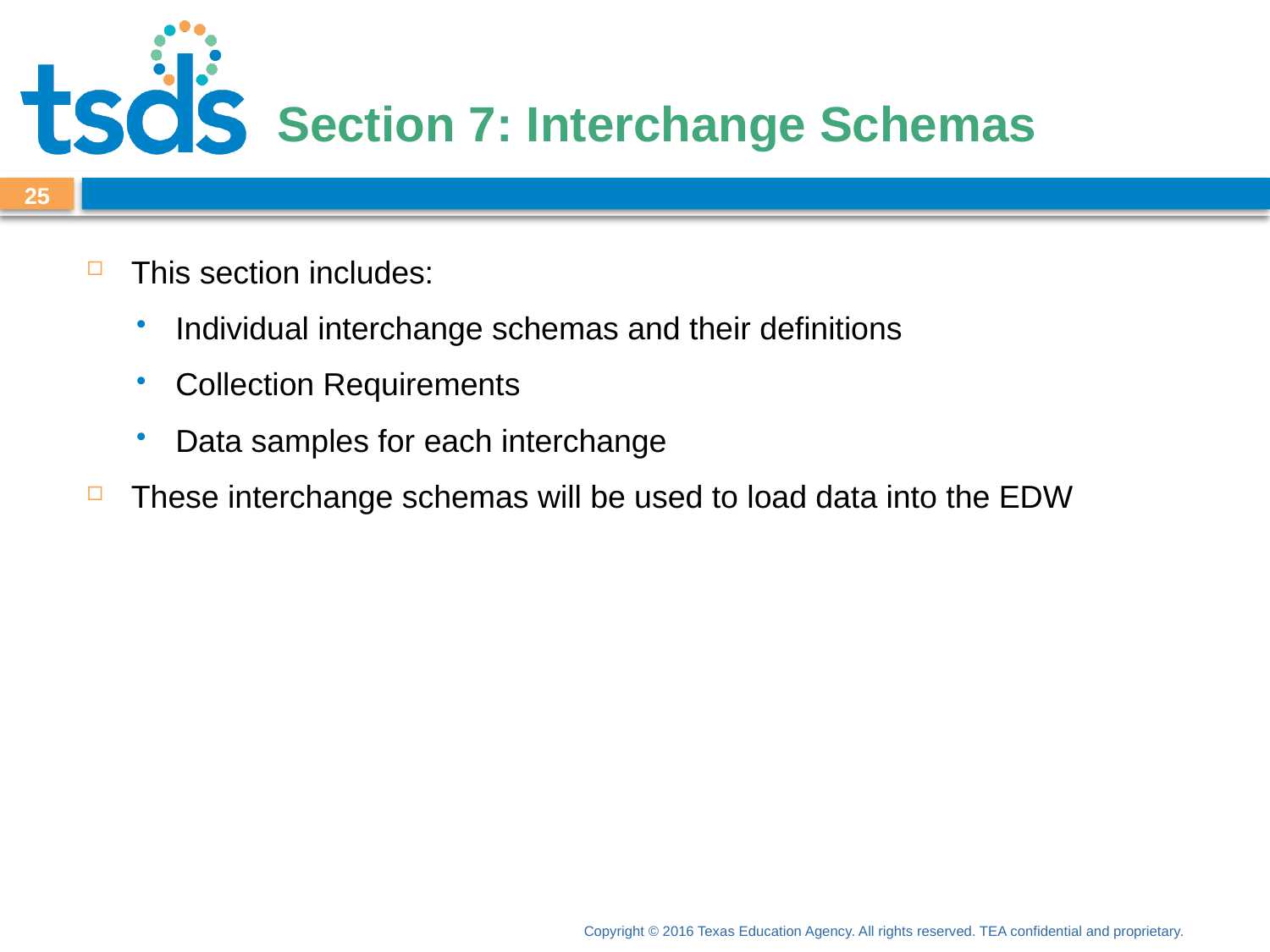

# Section 7: Interchange Schemas
25
This section includes:
Individual interchange schemas and their definitions
Collection Requirements
Data samples for each interchange
These interchange schemas will be used to load data into the EDW